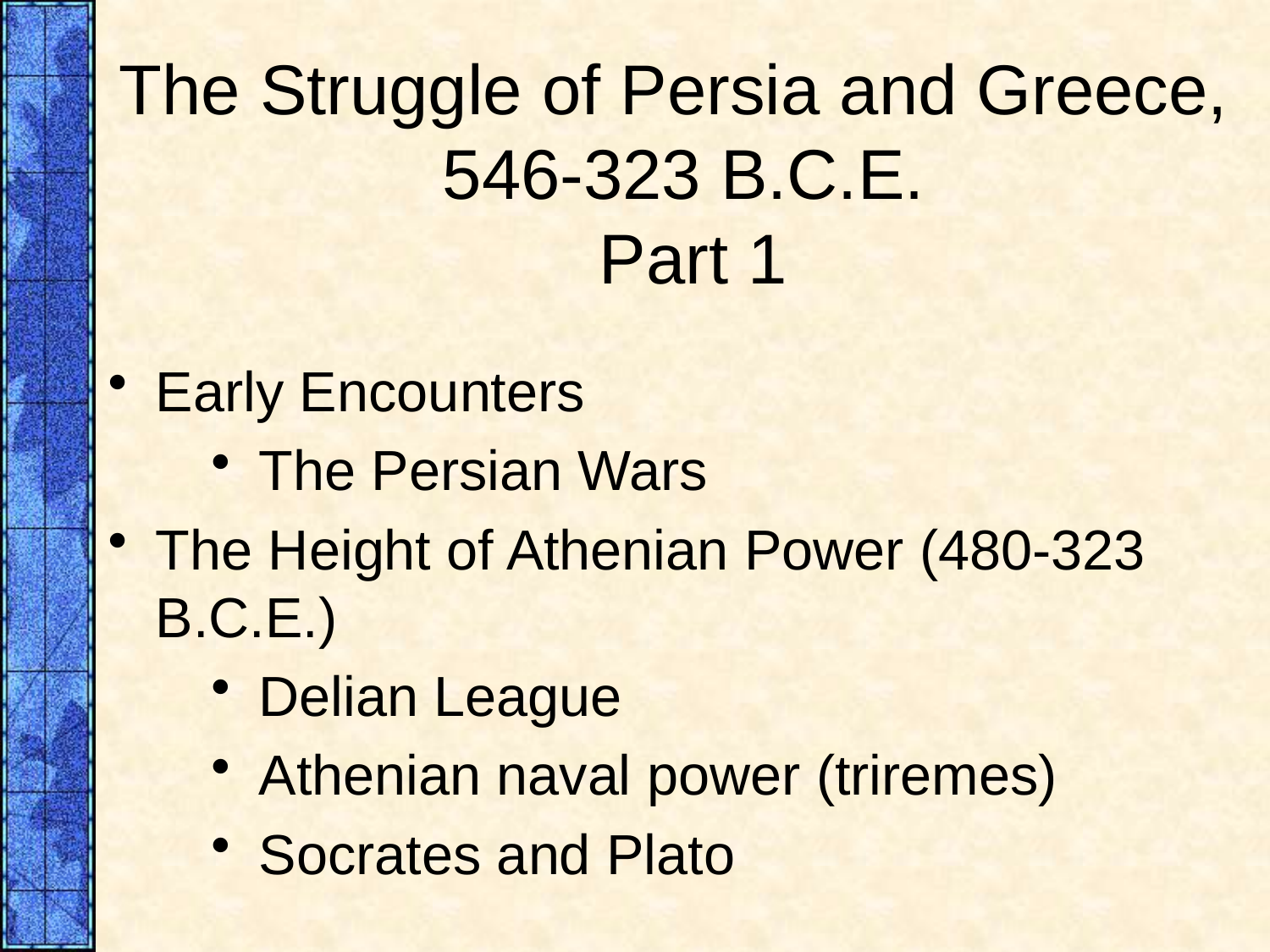

# The Struggle of Persia and Greece, 546-323 B.C.E. Part 1
Early Encounters
The Persian Wars
The Height of Athenian Power (480-323 B.C.E.)
Delian League
Athenian naval power (triremes)
Socrates and Plato